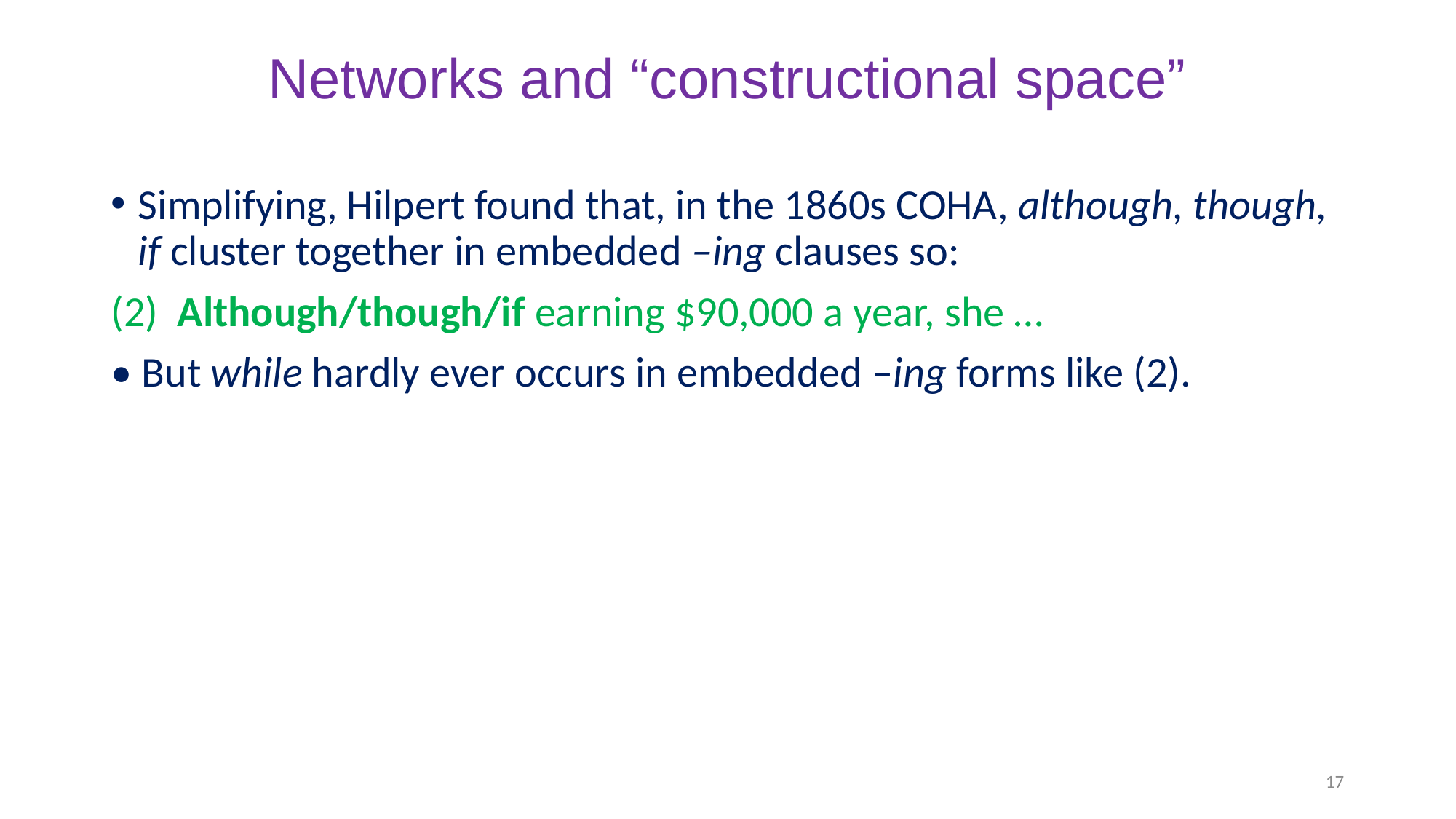

# Networks and “constructional space”
Simplifying, Hilpert found that, in the 1860s COHA, although, though, if cluster together in embedded –ing clauses so:
(2)  Although/though/if earning $90,000 a year, she …
• But while hardly ever occurs in embedded –ing forms like (2).

17